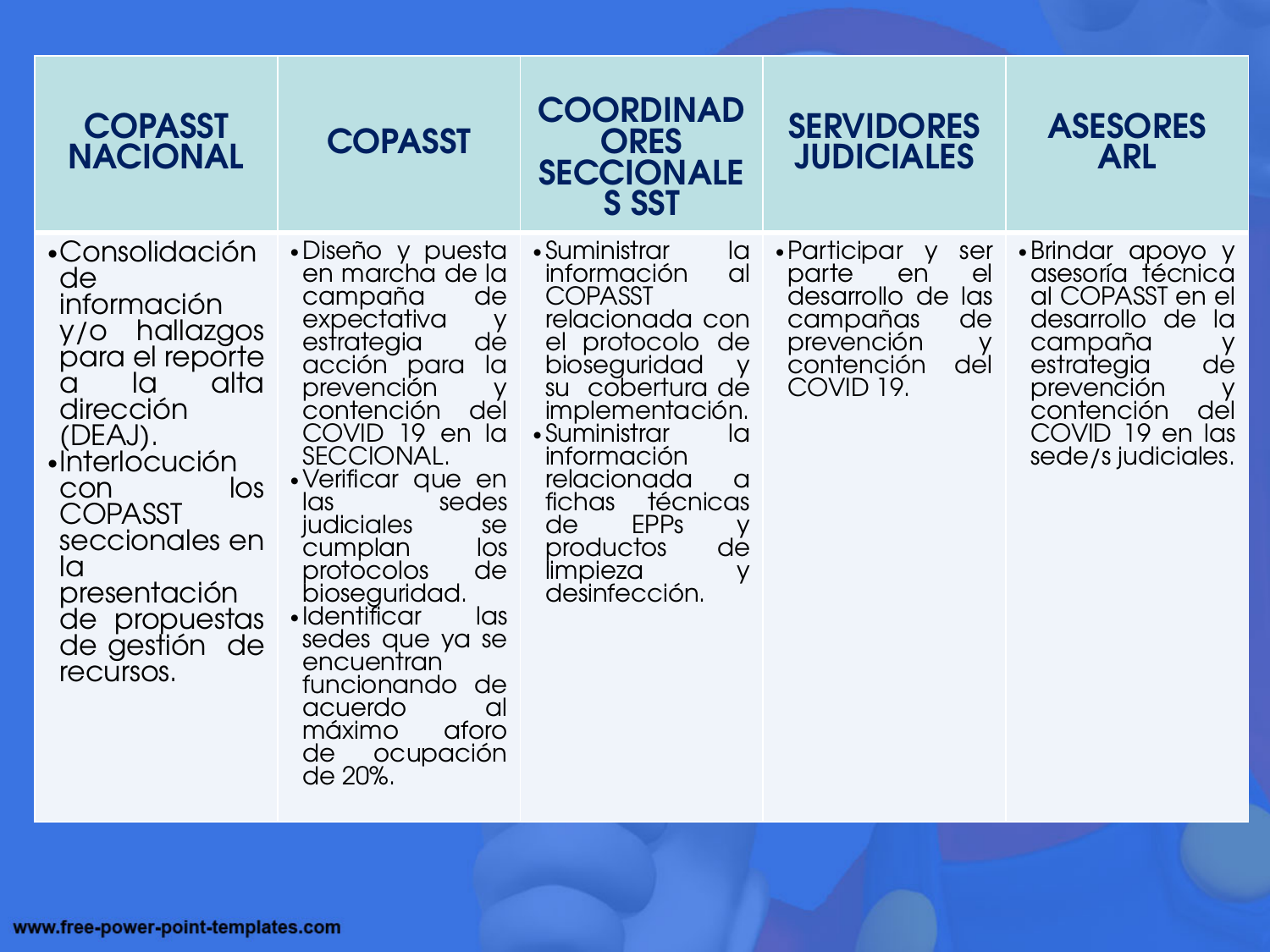

| COPASST NACIONAL | COPASST | COORDINADORES SECCIONALES SST | SERVIDORES JUDICIALES | ASESORES ARL |
| --- | --- | --- | --- | --- |
| Consolidación de información y/o hallazgos para el reporte a la alta dirección (DEAJ). Interlocución con los COPASST seccionales en la presentación de propuestas de gestión de recursos. | Diseño y puesta en marcha de la campaña de expectativa y estrategia de acción para la prevención y contención del COVID 19 en la SECCIONAL. Verificar que en las sedes judiciales se cumplan los protocolos de bioseguridad. Identificar las sedes que ya se encuentran funcionando de acuerdo al máximo aforo de ocupación de 20%. | Suministrar la información al COPASST relacionada con el protocolo de bioseguridad y su cobertura de implementación. Suministrar la información relacionada a fichas técnicas de EPPs y productos de limpieza y desinfección. | Participar y ser parte en el desarrollo de las campañas de prevención y contención del COVID 19. | Brindar apoyo y asesoría técnica al COPASST en el desarrollo de la campaña y estrategia de prevención y contención del COVID 19 en las sede/s judiciales. |